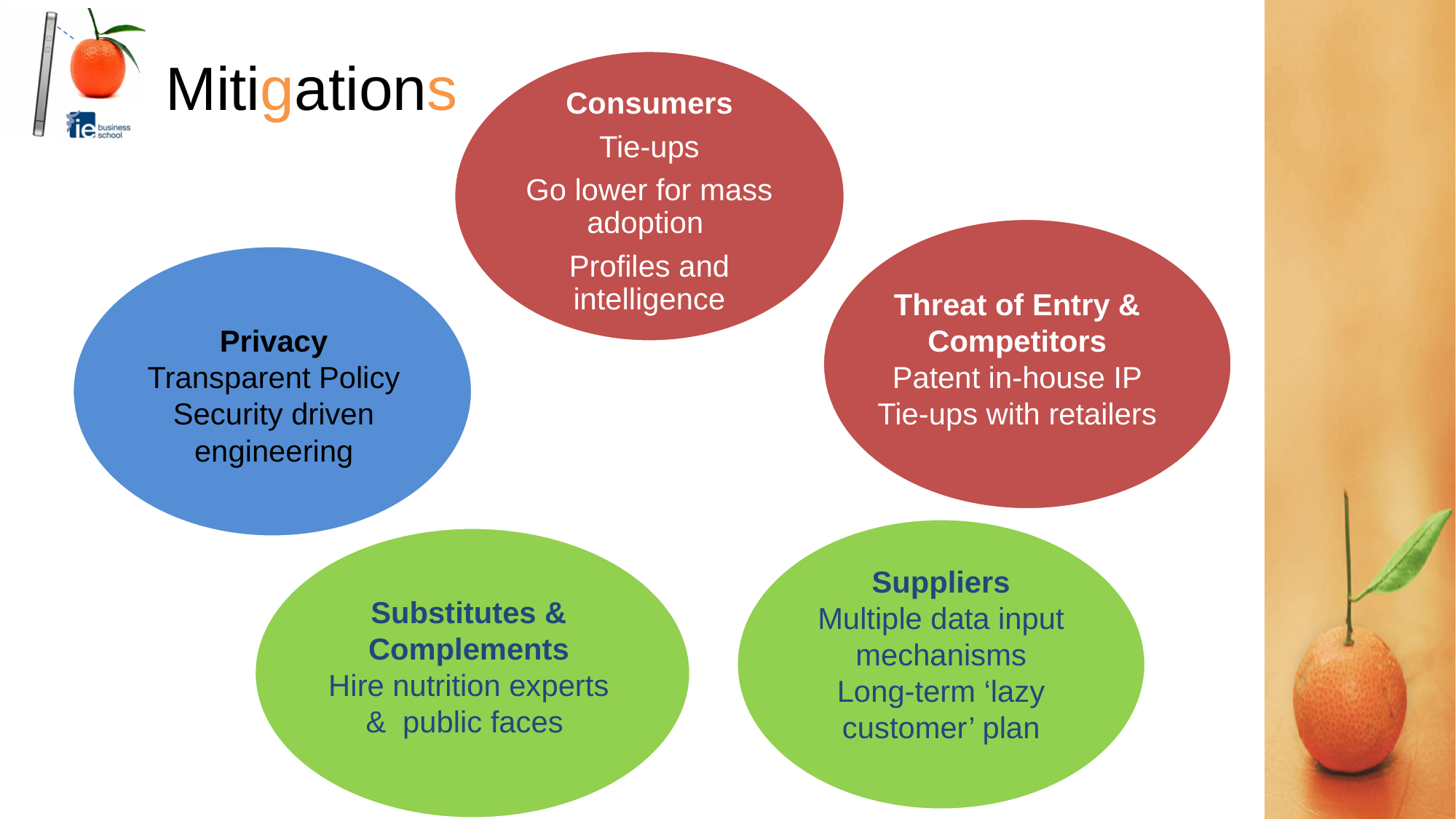

Mitigations

Consumers
Tie-ups
Go lower for mass adoption
Profiles and intelligence
Consumers
 User Fatigue
Priced too high
Individual vs. Family

Threat of Entry & Competitors
Patent in-house IP
Tie-ups with retailers

Privacy
Transparent Policy
Security driven engineering

Suppliers
Multiple data input mechanisms
Long-term ‘lazy customer’ plan

Substitutes & Complements
Hire nutrition experts &  public faces